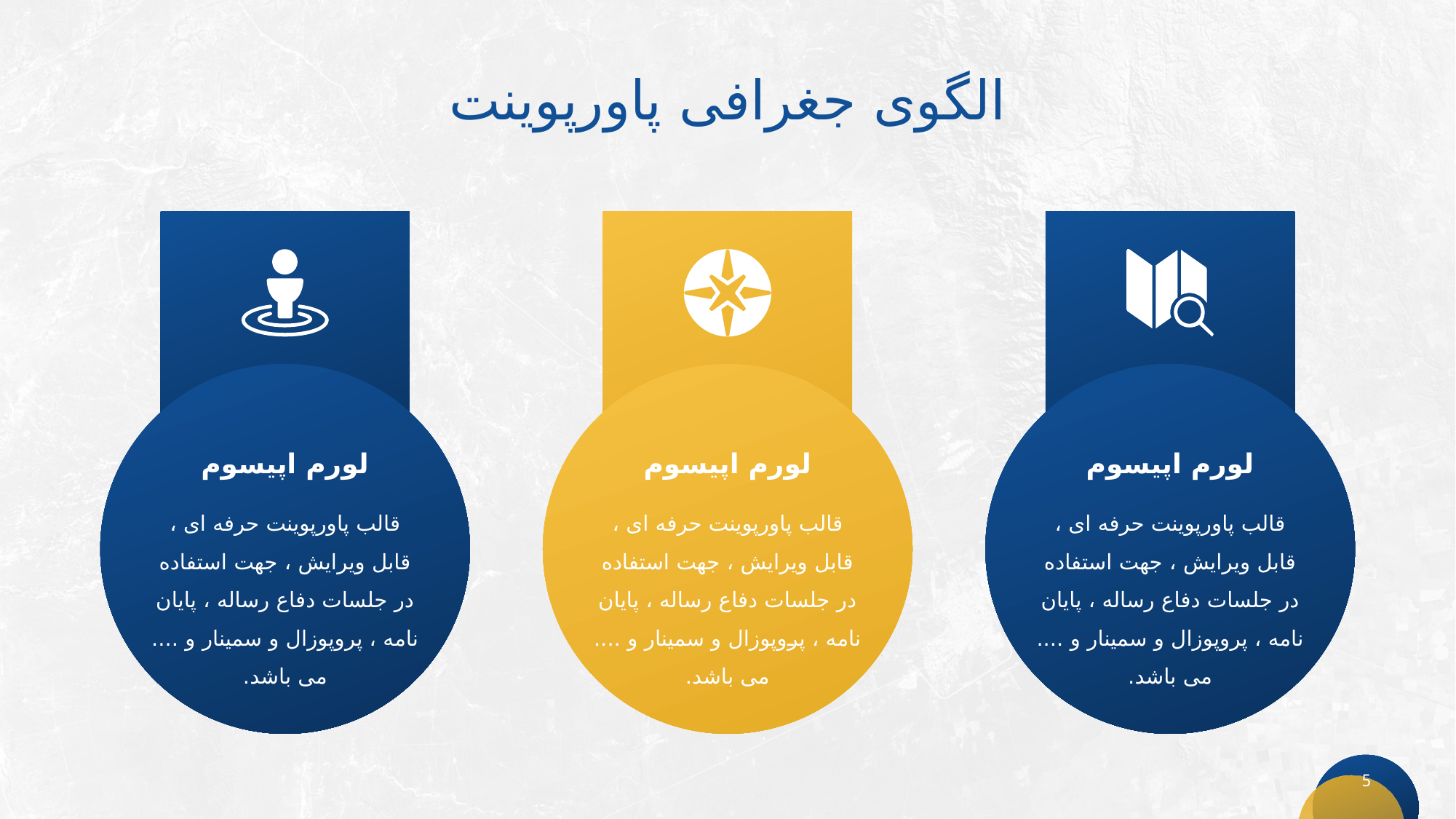

# الگوی جغرافی پاورپوینت

لورم اپیسوم
لورم اپیسوم
لورم اپیسوم
قالب پاورپوينت حرفه ای ، قابل ویرایش ، جهت استفاده در جلسات دفاع رساله ، پایان نامه ، پروپوزال و سمینار و .... می باشد.
قالب پاورپوينت حرفه ای ، قابل ویرایش ، جهت استفاده در جلسات دفاع رساله ، پایان نامه ، پروپوزال و سمینار و .... می باشد.
قالب پاورپوينت حرفه ای ، قابل ویرایش ، جهت استفاده در جلسات دفاع رساله ، پایان نامه ، پروپوزال و سمینار و .... می باشد.
5